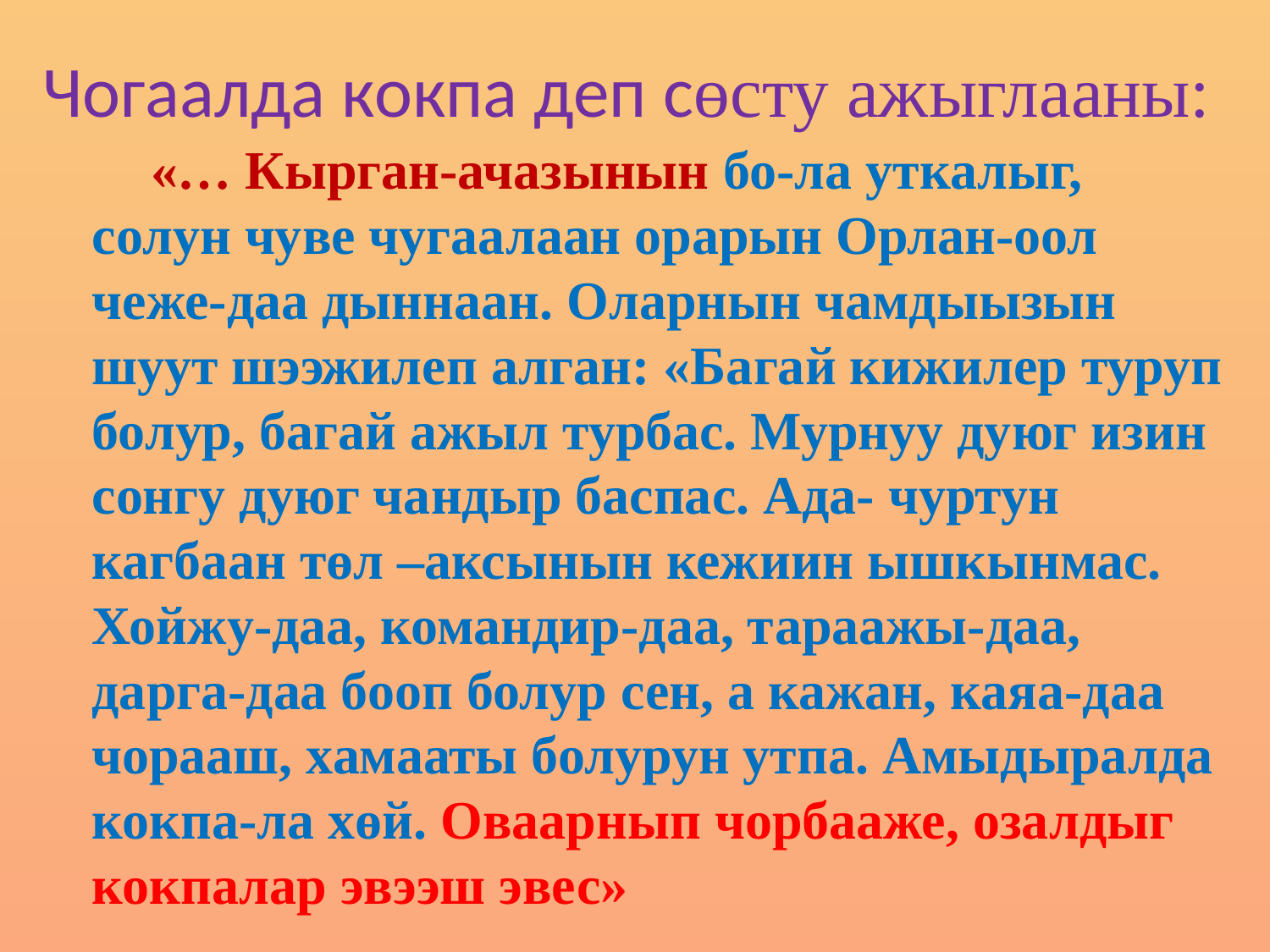

# Чогаалда кокпа деп сөсту ажыглааны:
        «… Кырган-ачазынын бо-ла уткалыг, солун чуве чугаалаан орарын Орлан-оол чеже-даа дыннаан. Оларнын чамдыызын шуут шээжилеп алган: «Багай кижилер туруп болур, багай ажыл турбас. Мурнуу дуюг изин сонгу дуюг чандыр баспас. Ада- чуртун кагбаан төл –аксынын кежиин ышкынмас. Хойжу-даа, командир-даа, тараажы-даа, дарга-даа бооп болур сен, а кажан, каяа-даа чорааш, хамааты болурун утпа. Амыдыралда кокпа-ла хөй. Оваарнып чорбааже, озалдыг кокпалар эвээш эвес»